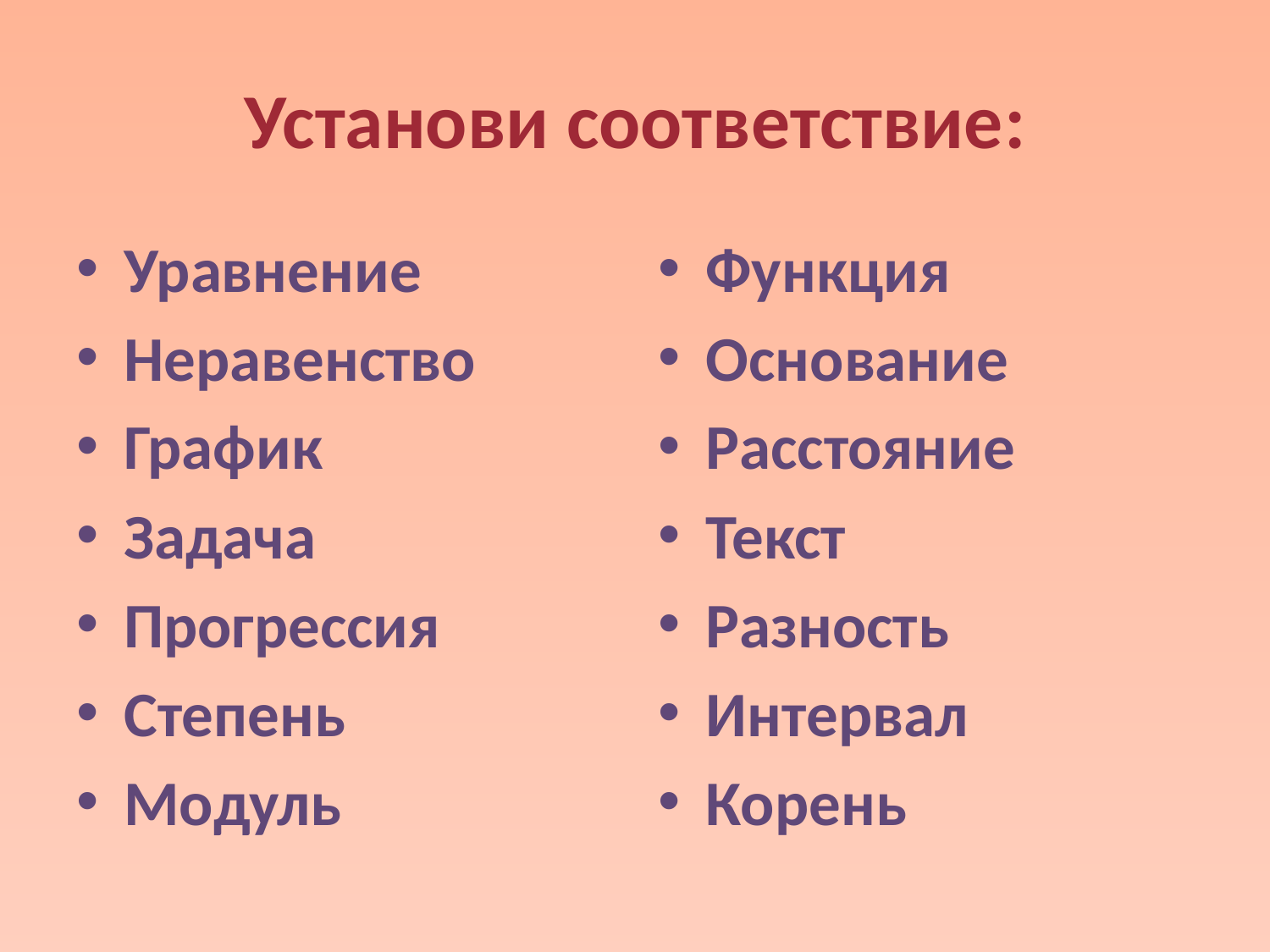

# Установи соответствие:
Уравнение
Неравенство
График
Задача
Прогрессия
Степень
Модуль
Функция
Основание
Расстояние
Текст
Разность
Интервал
Корень